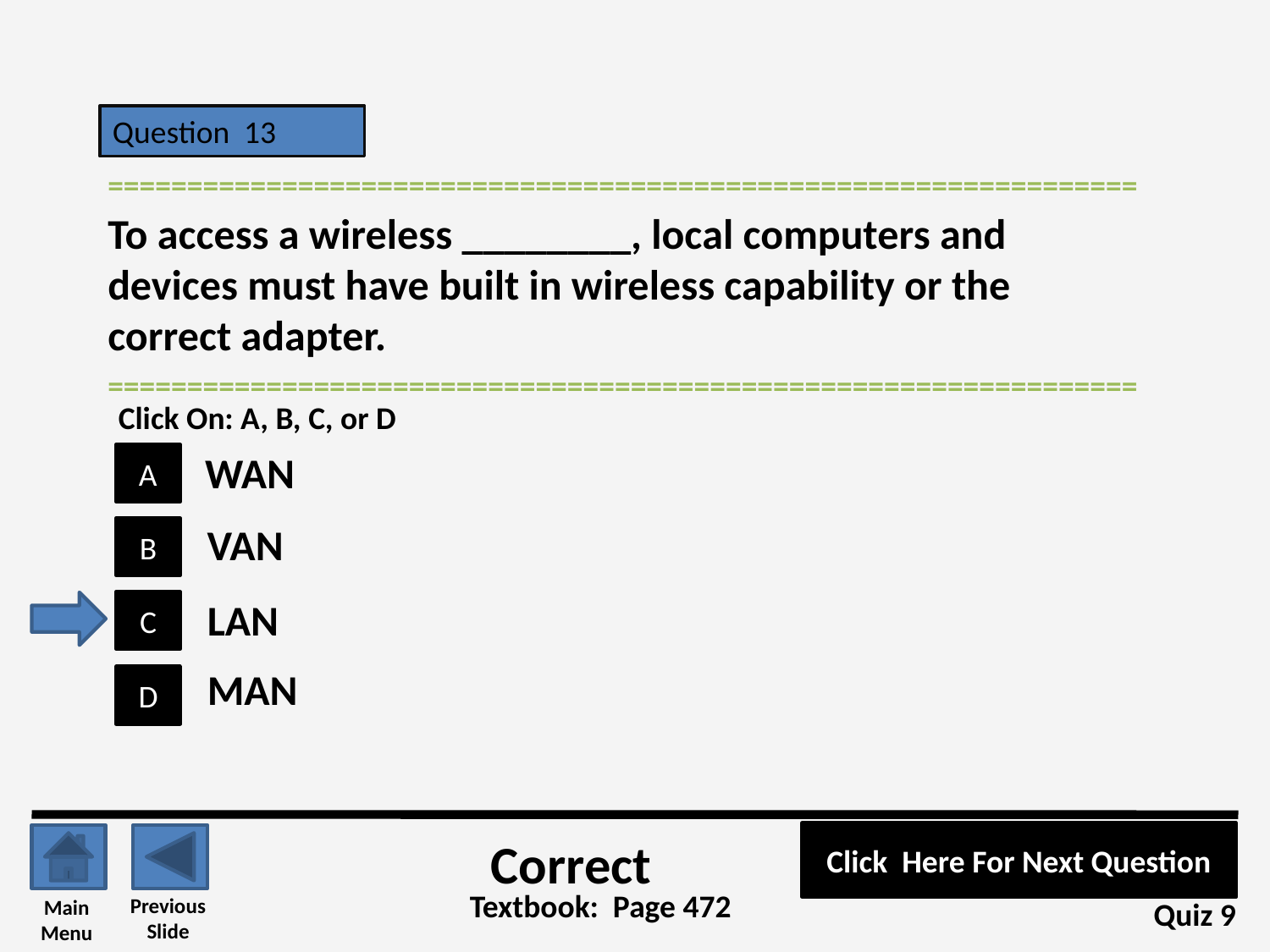

Question  13
=================================================================
To access a wireless ________, local computers and devices must have built in wireless capability or the correct adapter.
=================================================================
Click On: A, B, C, or D
WAN
A
VAN
B

LAN
C

MAN
D
Click  Here For Next Question

Correct
Textbook:  Page 472
Previous
Slide
Main
Menu
Quiz 9